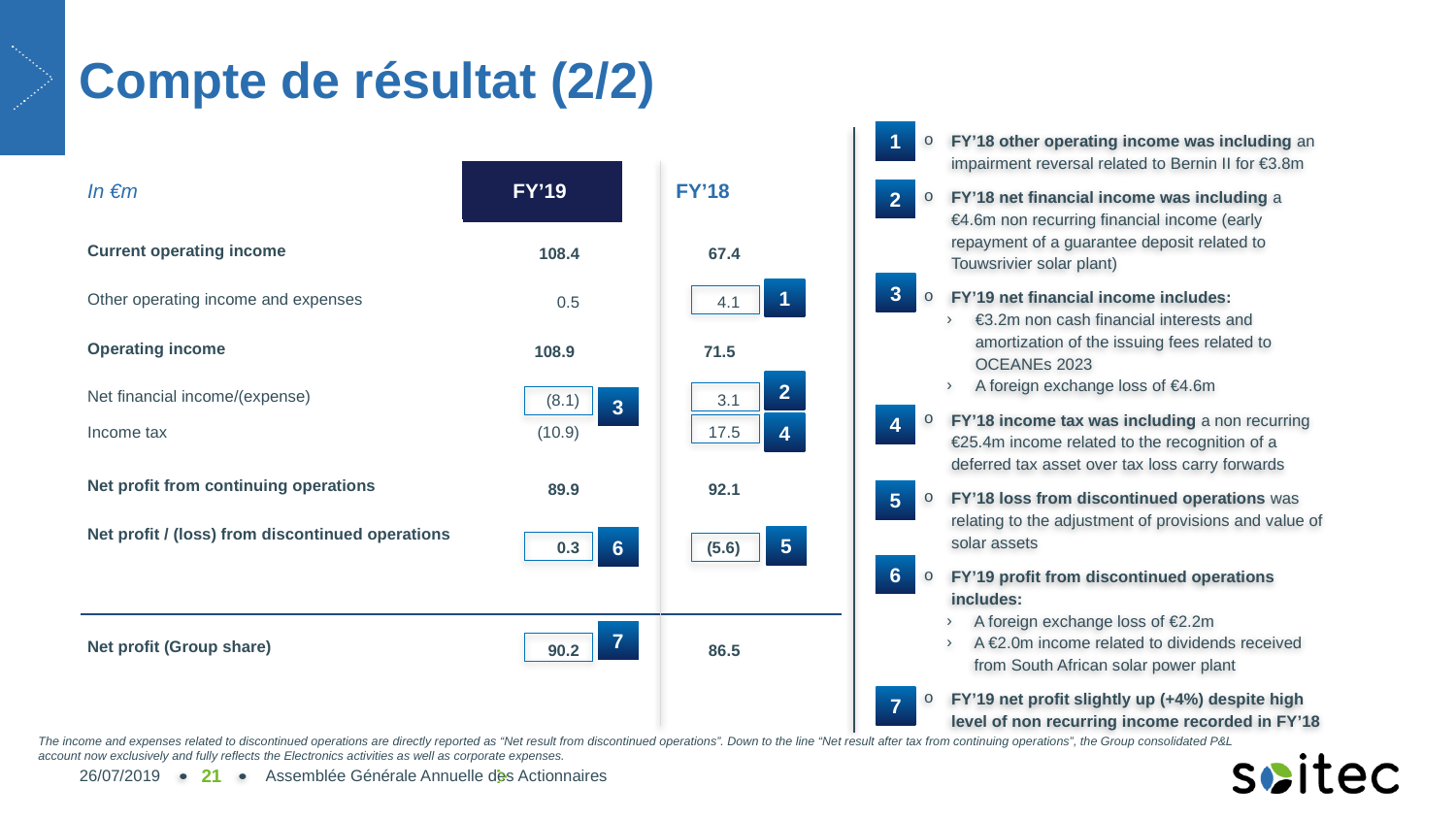

# Compte de résultat (2/2)
FY’18 other operating income was including an impairment reversal related to Bernin II for €3.8m
FY’18 net financial income was including a €4.6m non recurring financial income (early repayment of a guarantee deposit related to Touwsrivier solar plant)
FY’19 net financial income includes:
€3.2m non cash financial interests and amortization of the issuing fees related to OCEANEs 2023
A foreign exchange loss of €4.6m
FY’18 income tax was including a non recurring €25.4m income related to the recognition of a deferred tax asset over tax loss carry forwards
FY’18 loss from discontinued operations was relating to the adjustment of provisions and value of solar assets
FY’19 profit from discontinued operations includes:
A foreign exchange loss of €2.2m
A €2.0m income related to dividends received from South African solar power plant
FY’19 net profit slightly up (+4%) despite high level of non recurring income recorded in FY’18

1
2
3
4
5
6
7
| In €m | FY’19 | FY’18 |  |
| --- | --- | --- | --- |
|  |  |  |  |
| Current operating income | 108.4 | 67.4 |  |
|  |  |  |  |
| Other operating income and expenses | 0.5 | 4.1 |  |
|  |  |  |  |
| Operating income | 108.9 | 71.5 |  |
|  |  |  |  |
| Net financial income/(expense) | (8.1) | 3.1 |  |
| Income tax | (10.9) | 17.5 |  |
|  |  |  |  |
| Net profit from continuing operations | 89.9 | 92.1 |  |
|  |  |  |  |
| Net profit / (loss) from discontinued operations | 0.3 | (5.6) |  |
|  |  |  |  |
|  |  |  |  |
|  |  |  |  |
| Net profit (Group share) | 90.2 | 86.5 |  |
|  |  |  |  |
|  |  |  |  |
1

2

3
4

5
6

7

The income and expenses related to discontinued operations are directly reported as “Net result from discontinued operations”. Down to the line “Net result after tax from continuing operations”, the Group consolidated P&L account now exclusively and fully reflects the Electronics activities as well as corporate expenses.

26/07/2019
21
Assemblée Générale Annuelle des Actionnaires